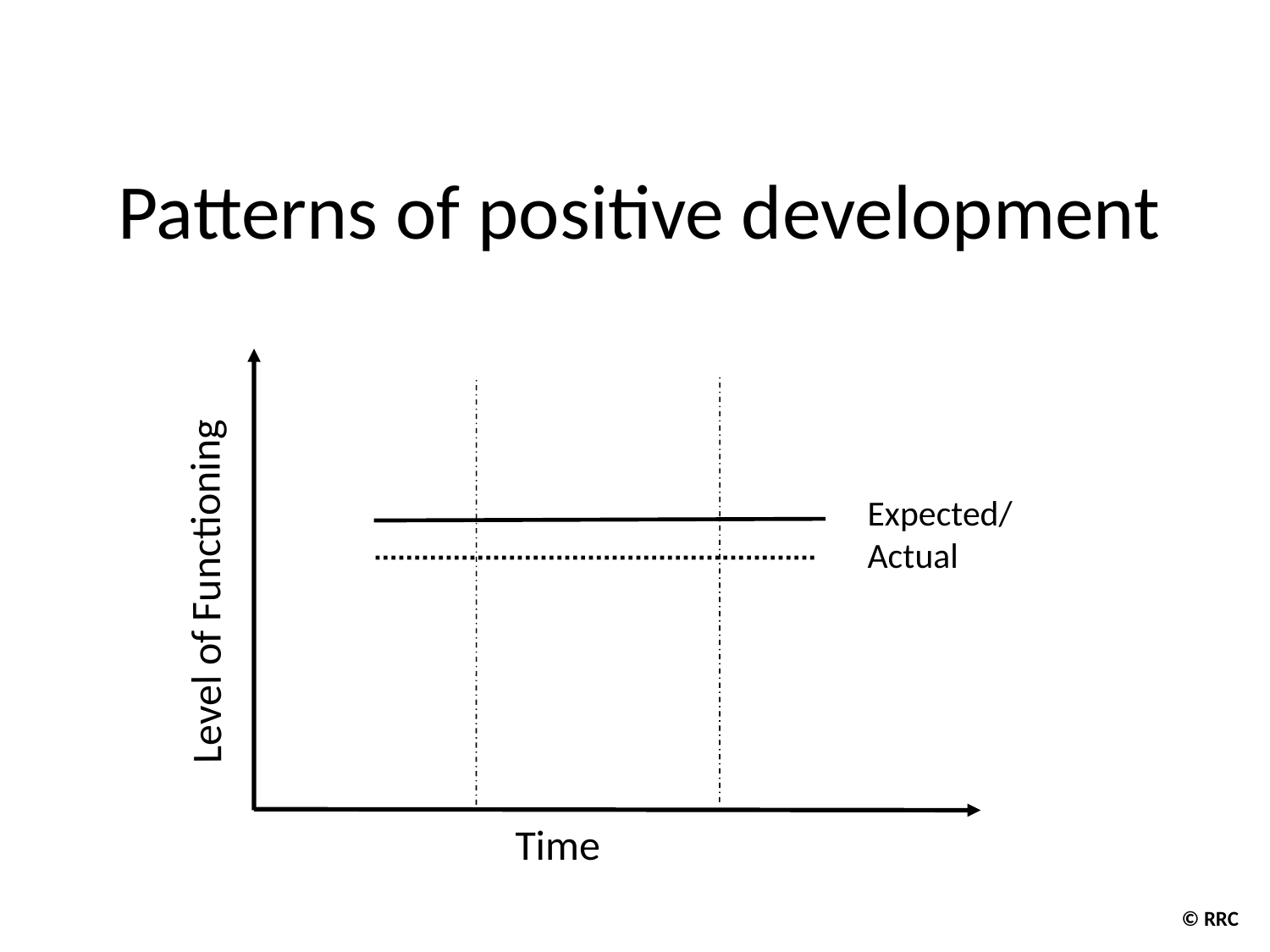

# Patterns of positive development

Expected/
Actual

Level of Functioning

Time
© RRC